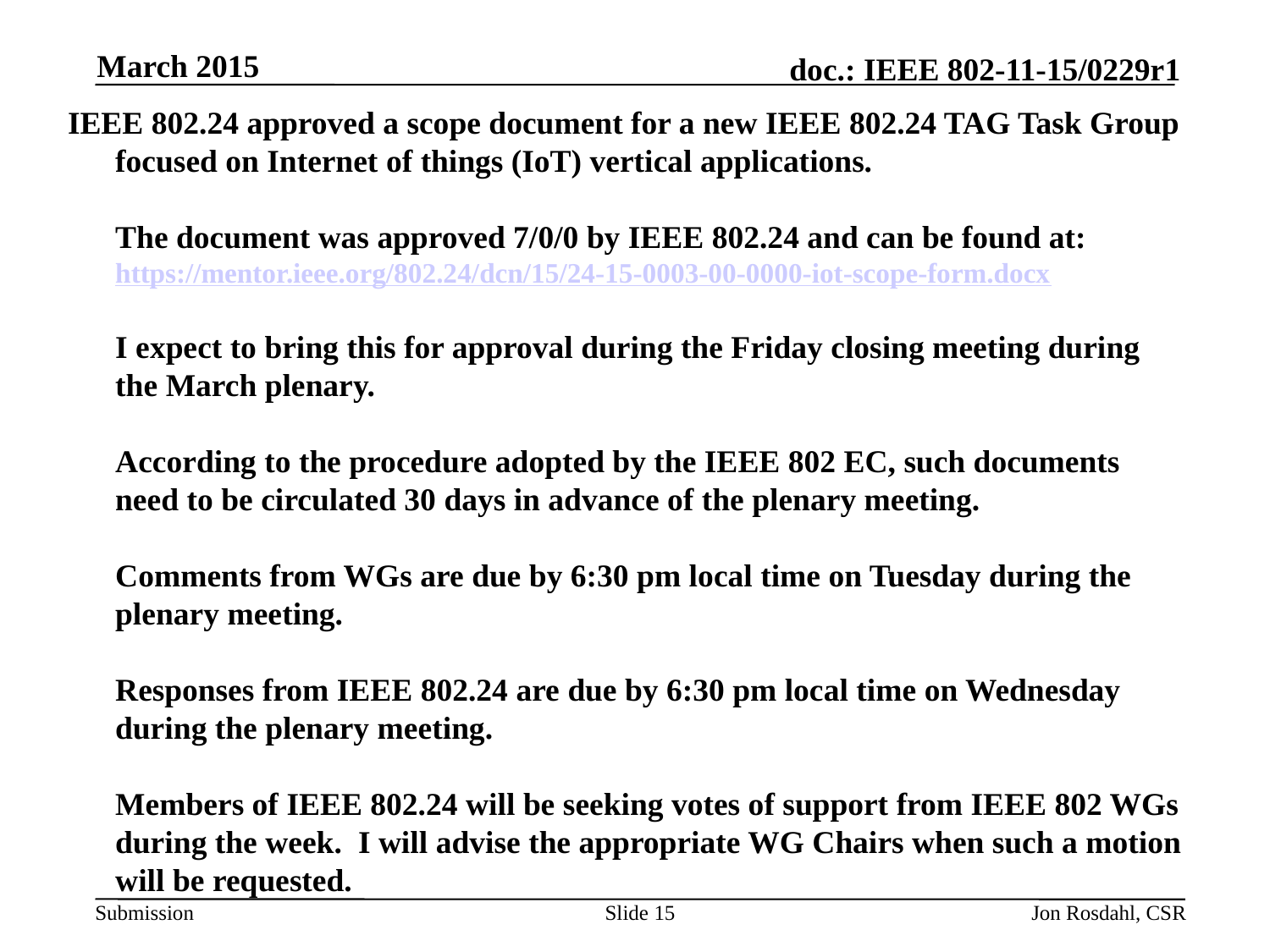

March 2015
IEEE 802.24 approved a scope document for a new IEEE 802.24 TAG Task Group focused on Internet of things (IoT) vertical applications.
The document was approved 7/0/0 by IEEE 802.24 and can be found at:
https://mentor.ieee.org/802.24/dcn/15/24-15-0003-00-0000-iot-scope-form.docx
I expect to bring this for approval during the Friday closing meeting during the March plenary.
According to the procedure adopted by the IEEE 802 EC, such documents need to be circulated 30 days in advance of the plenary meeting.
Comments from WGs are due by 6:30 pm local time on Tuesday during the plenary meeting.
Responses from IEEE 802.24 are due by 6:30 pm local time on Wednesday during the plenary meeting.
Members of IEEE 802.24 will be seeking votes of support from IEEE 802 WGs during the week.  I will advise the appropriate WG Chairs when such a motion will be requested.
Slide 15
Jon Rosdahl, CSR